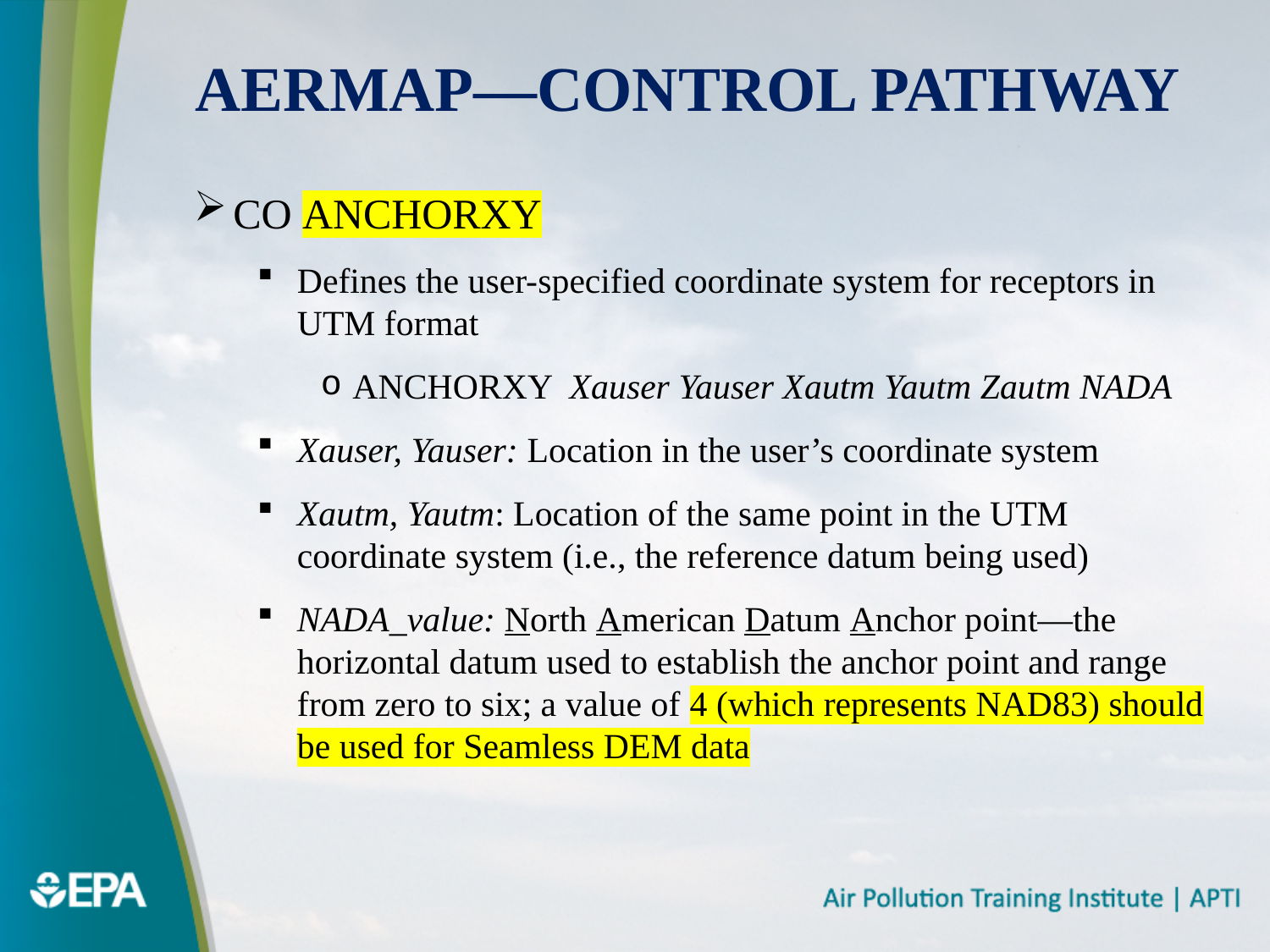

# AERMAP—Control Pathway
CO ANCHORXY
Defines the user-specified coordinate system for receptors in UTM format
ANCHORXY  Xauser Yauser Xautm Yautm Zautm NADA
Xauser, Yauser: Location in the user’s coordinate system
Xautm, Yautm: Location of the same point in the UTM coordinate system (i.e., the reference datum being used)
NADA_value: North American Datum Anchor point—the horizontal datum used to establish the anchor point and range from zero to six; a value of 4 (which represents NAD83) should be used for Seamless DEM data